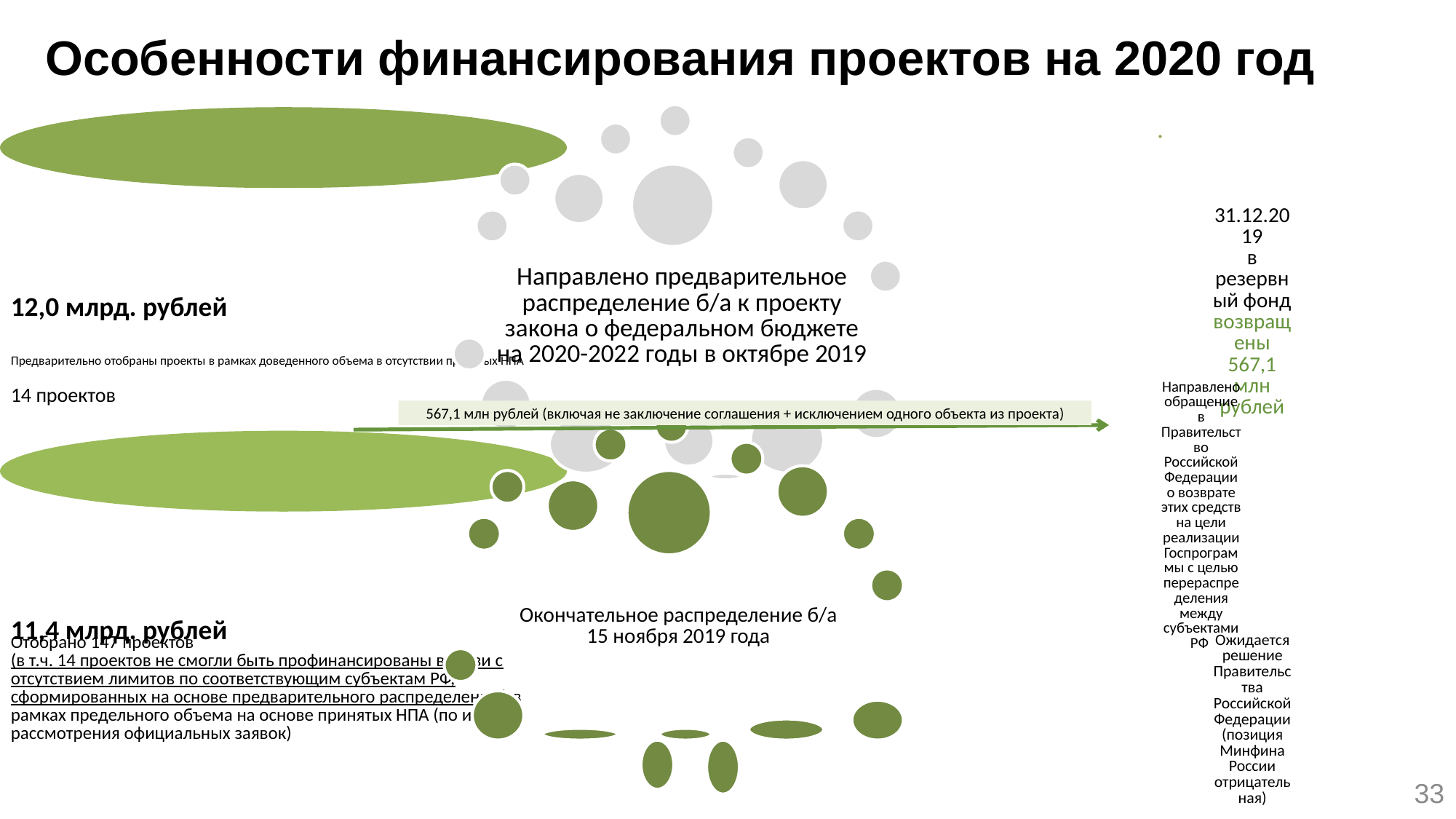

# Особенности финансирования проектов на 2020 год
31.12.2019
в резервный фонд возвращены
567,1 млн рублей
Ожидается решение Правительства Российской Федерации (позиция Минфина России отрицательная)

11,4 млрд. рублей
12,0 млрд. рублей
Отобрано 147 проектов
(в т.ч. 14 проектов не смогли быть профинансированы в связи с отсутствием лимитов по соответствующим субъектам РФ, сформированных на основе предварительного распределения ) в рамках предельного объема на основе принятых НПА (по итогам рассмотрения официальных заявок)
14 проектов
567,1 млн рублей (включая не заключение соглашения + исключением одного объекта из проекта)
Окончательное распределение б/а
15 ноября 2019 года
33